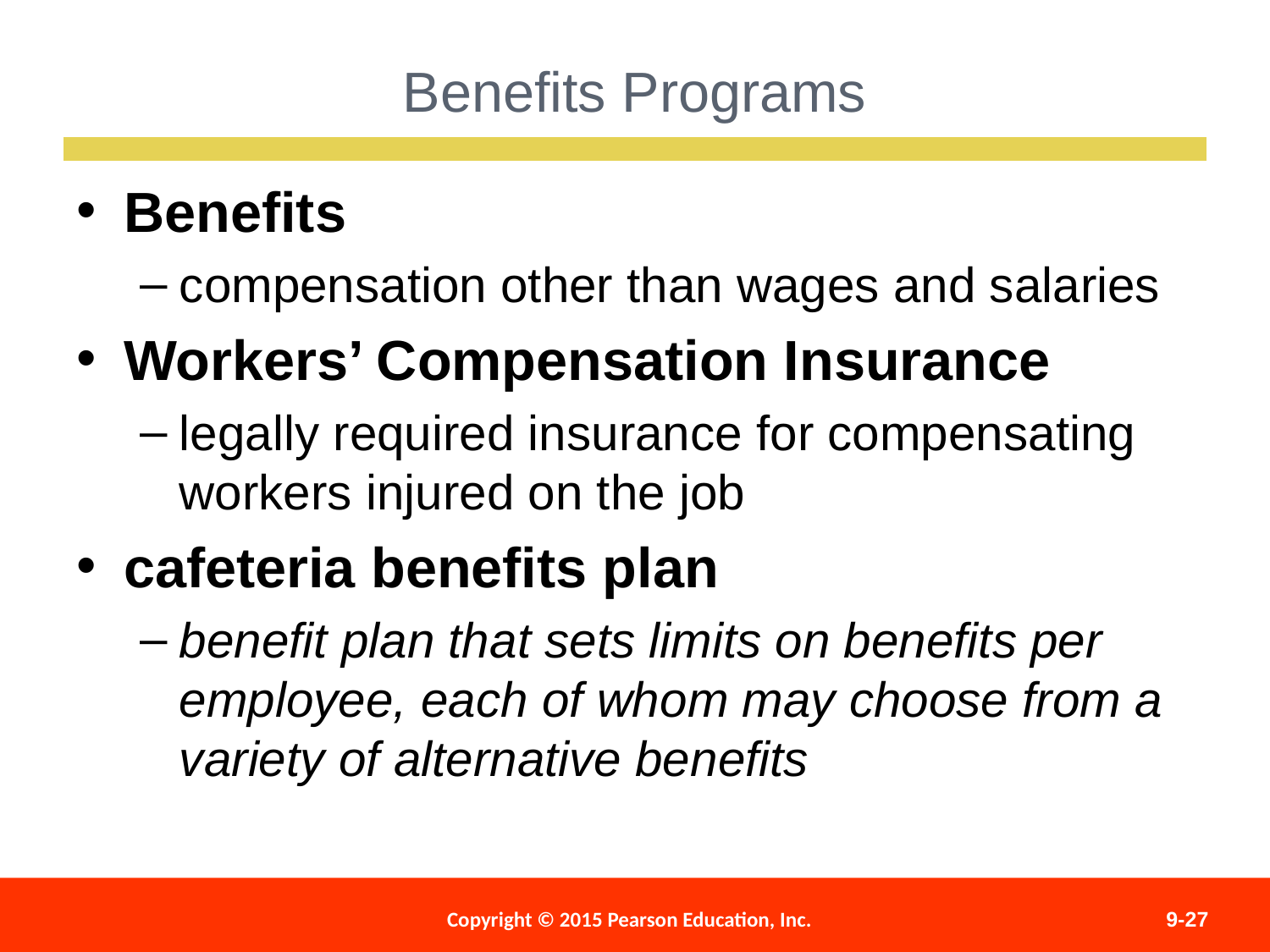

Benefits Programs
Benefits
compensation other than wages and salaries
Workers’ Compensation Insurance
legally required insurance for compensating workers injured on the job
cafeteria benefits plan
benefit plan that sets limits on benefits per employee, each of whom may choose from a variety of alternative benefits